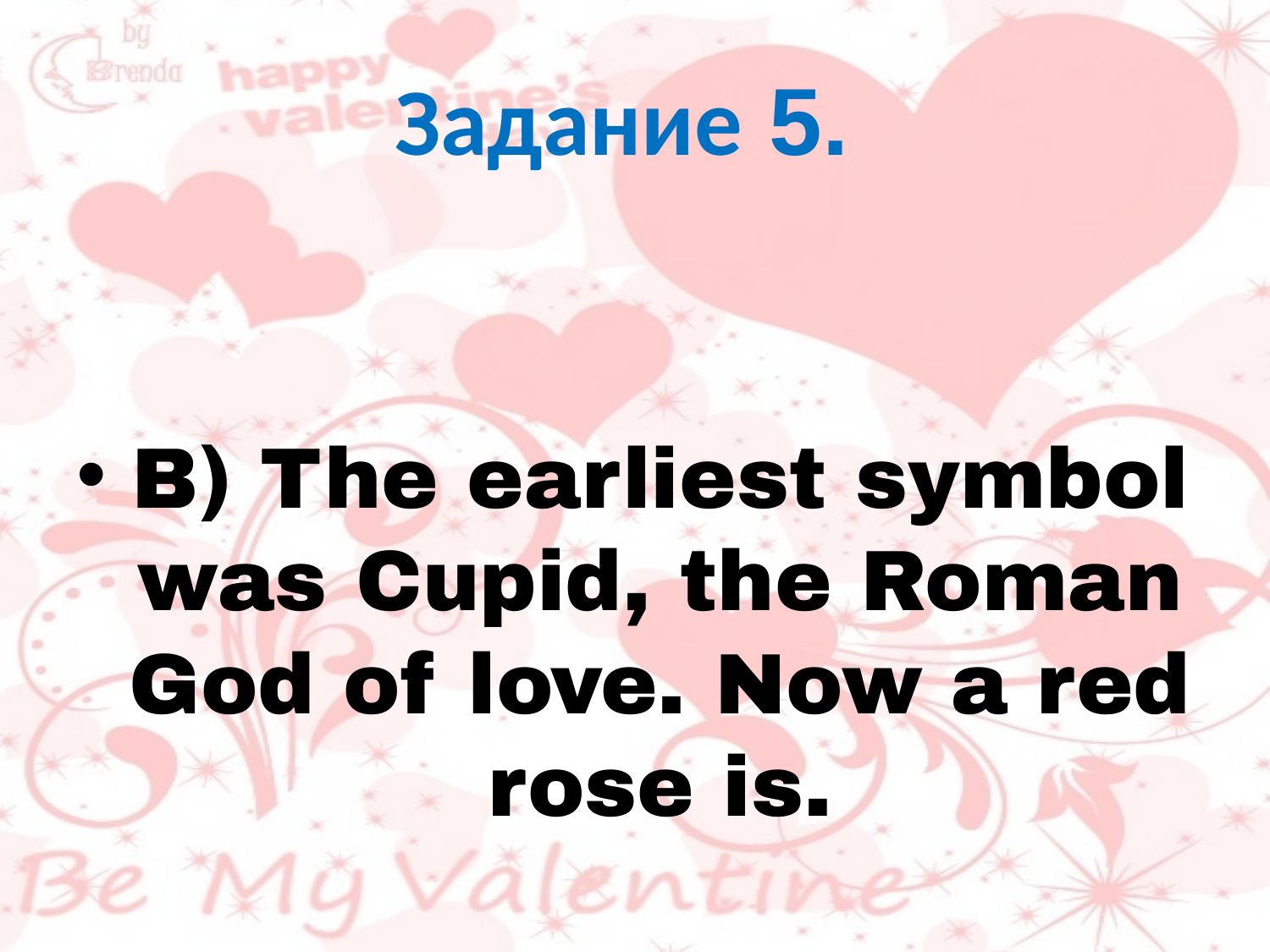

# Задание 5.
B) The earliest symbol was Cupid, the Roman God of love. Now a red rose is.